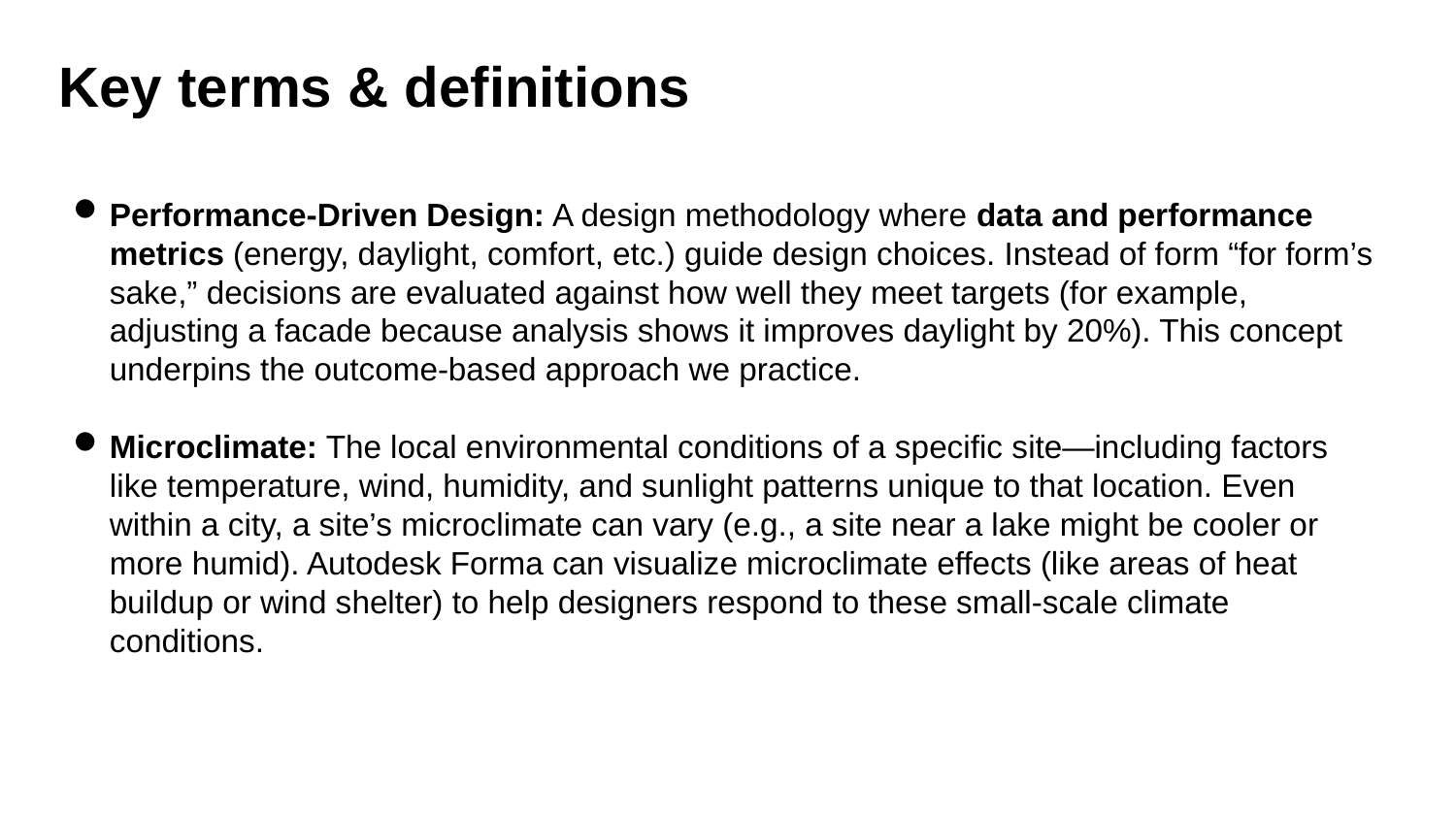

# Key terms & definitions
Performance-Driven Design: A design methodology where data and performance metrics (energy, daylight, comfort, etc.) guide design choices. Instead of form “for form’s sake,” decisions are evaluated against how well they meet targets (for example, adjusting a facade because analysis shows it improves daylight by 20%). This concept underpins the outcome-based approach we practice.

Microclimate: The local environmental conditions of a specific site—including factors like temperature, wind, humidity, and sunlight patterns unique to that location. Even within a city, a site’s microclimate can vary (e.g., a site near a lake might be cooler or more humid). Autodesk Forma can visualize microclimate effects (like areas of heat buildup or wind shelter) to help designers respond to these small-scale climate conditions.